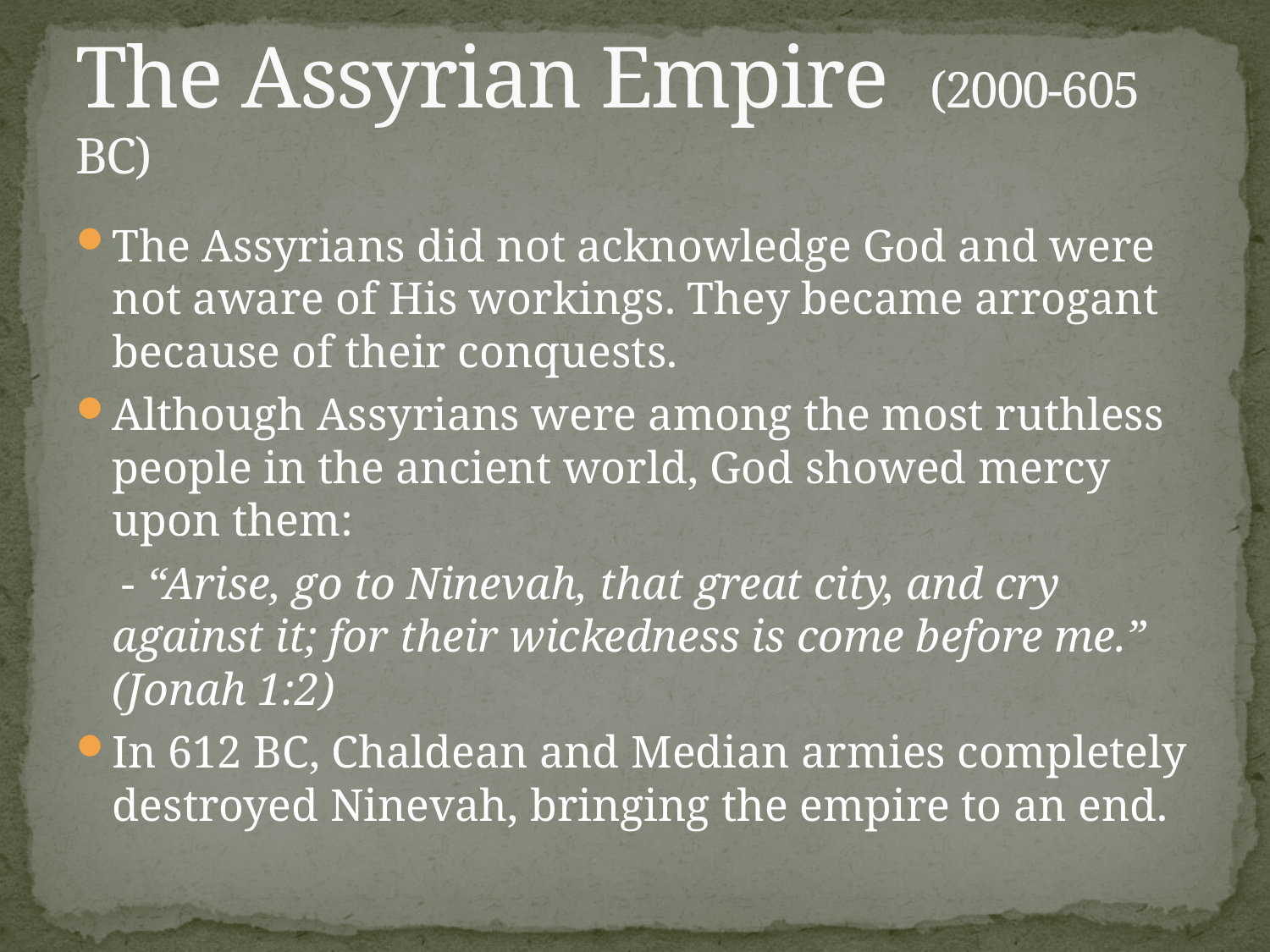

# The Assyrian Empire  (2000-605 BC)
The Assyrians did not acknowledge God and were not aware of His workings. They became arrogant because of their conquests.
Although Assyrians were among the most ruthless people in the ancient world, God showed mercy upon them:
    - “Arise, go to Ninevah, that great city, and cry against it; for their wickedness is come before me.”    (Jonah 1:2)
In 612 BC, Chaldean and Median armies completely destroyed Ninevah, bringing the empire to an end.